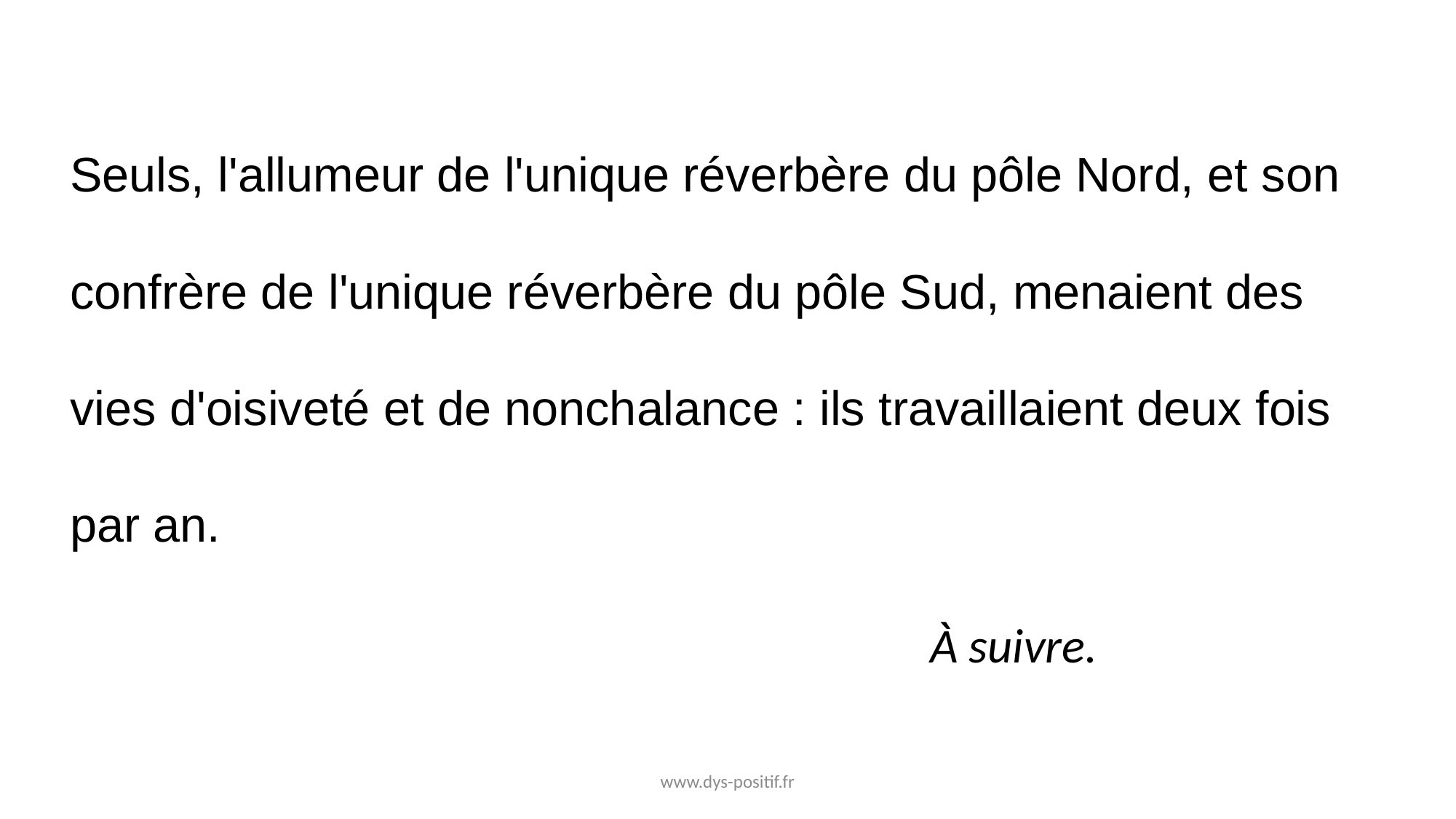

Seuls, l'allumeur de l'unique réverbère du pôle Nord, et son confrère de l'unique réverbère du pôle Sud, menaient des vies d'oisiveté et de nonchalance : ils travaillaient deux fois par an.
À suivre.
www.dys-positif.fr